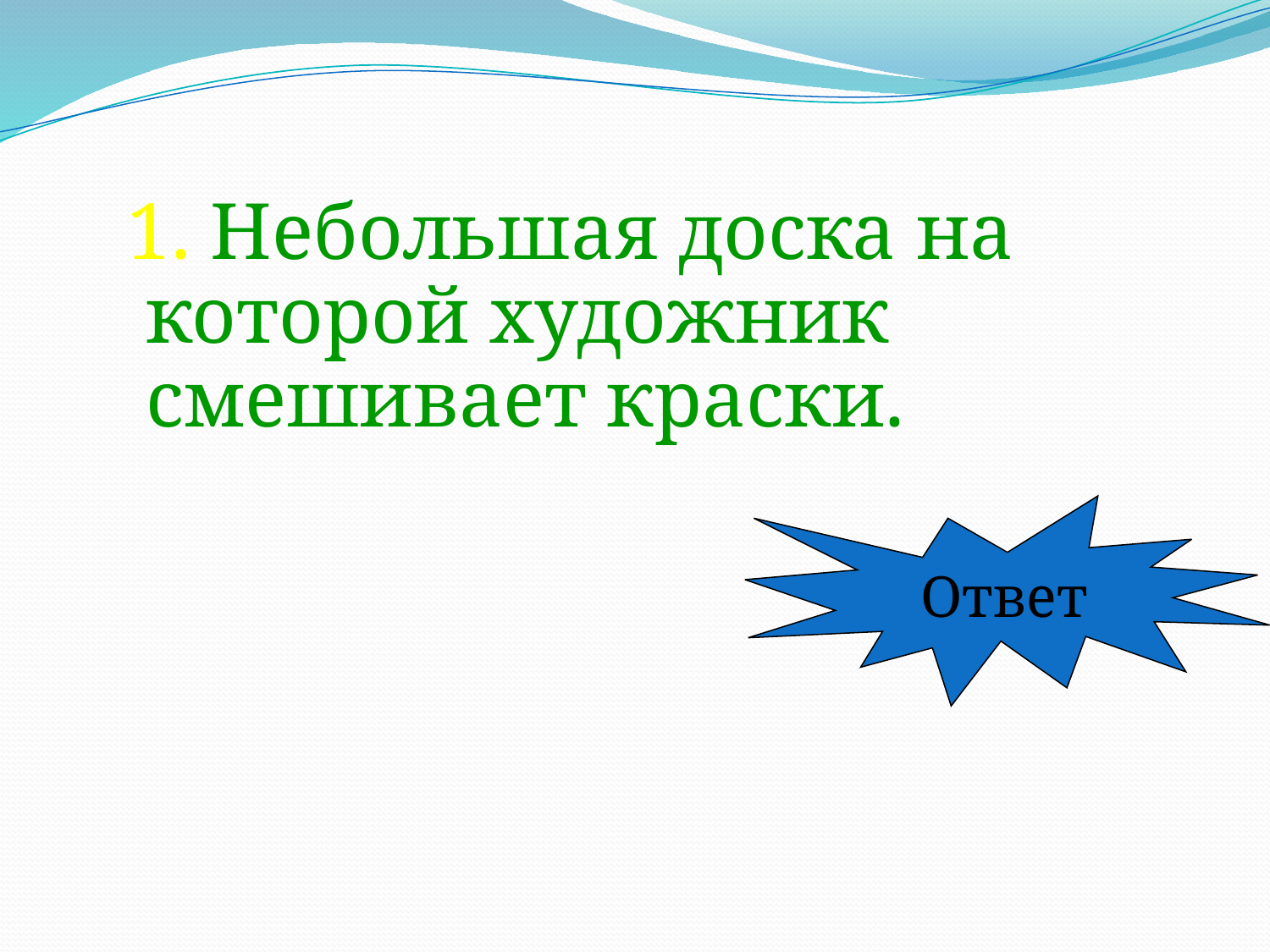

1. Небольшая доска на которой художник смешивает краски.

Палитра
Ответ